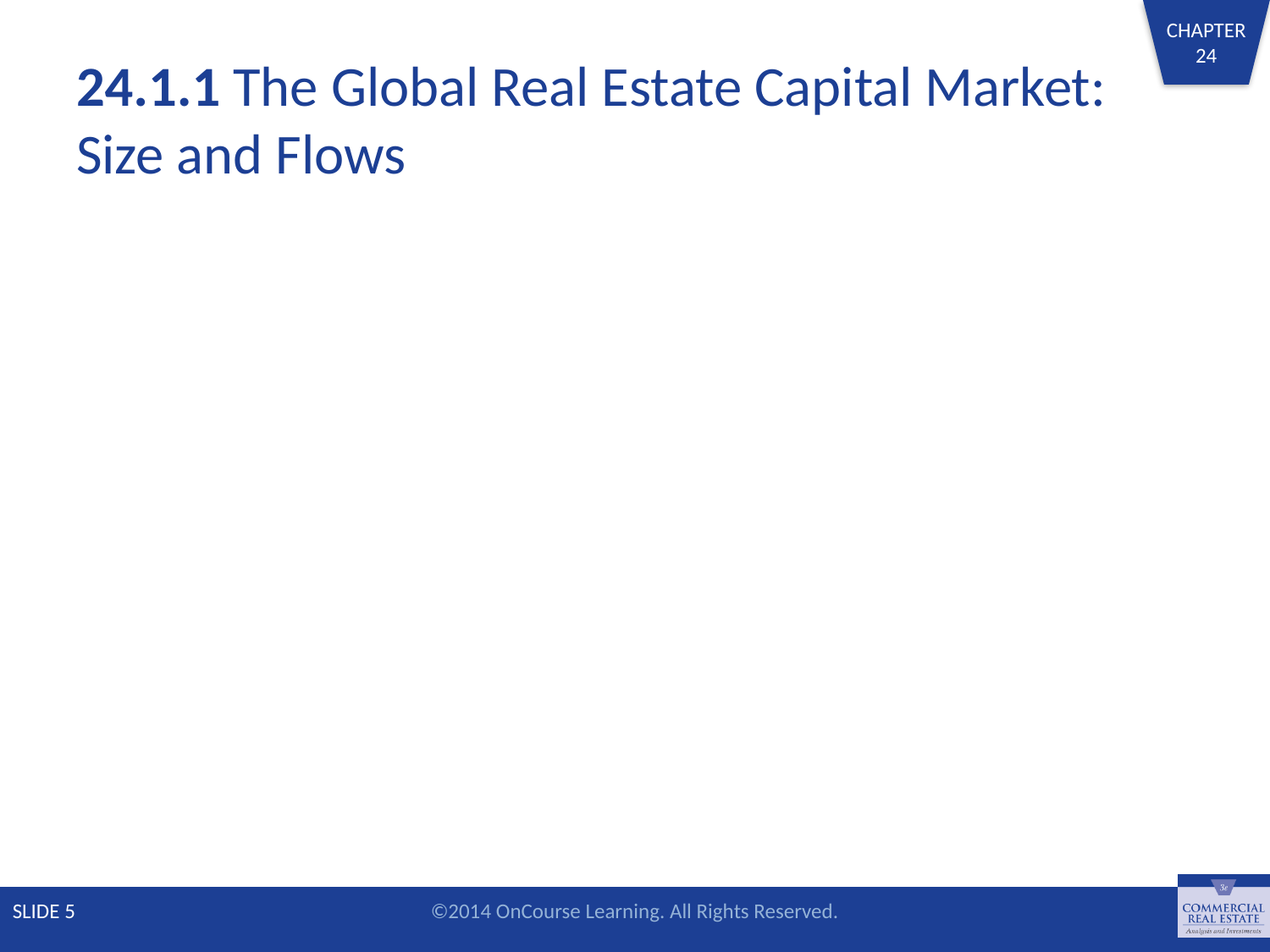

# 24.1.1 The Global Real Estate Capital Market: Size and Flows

SLIDE 5